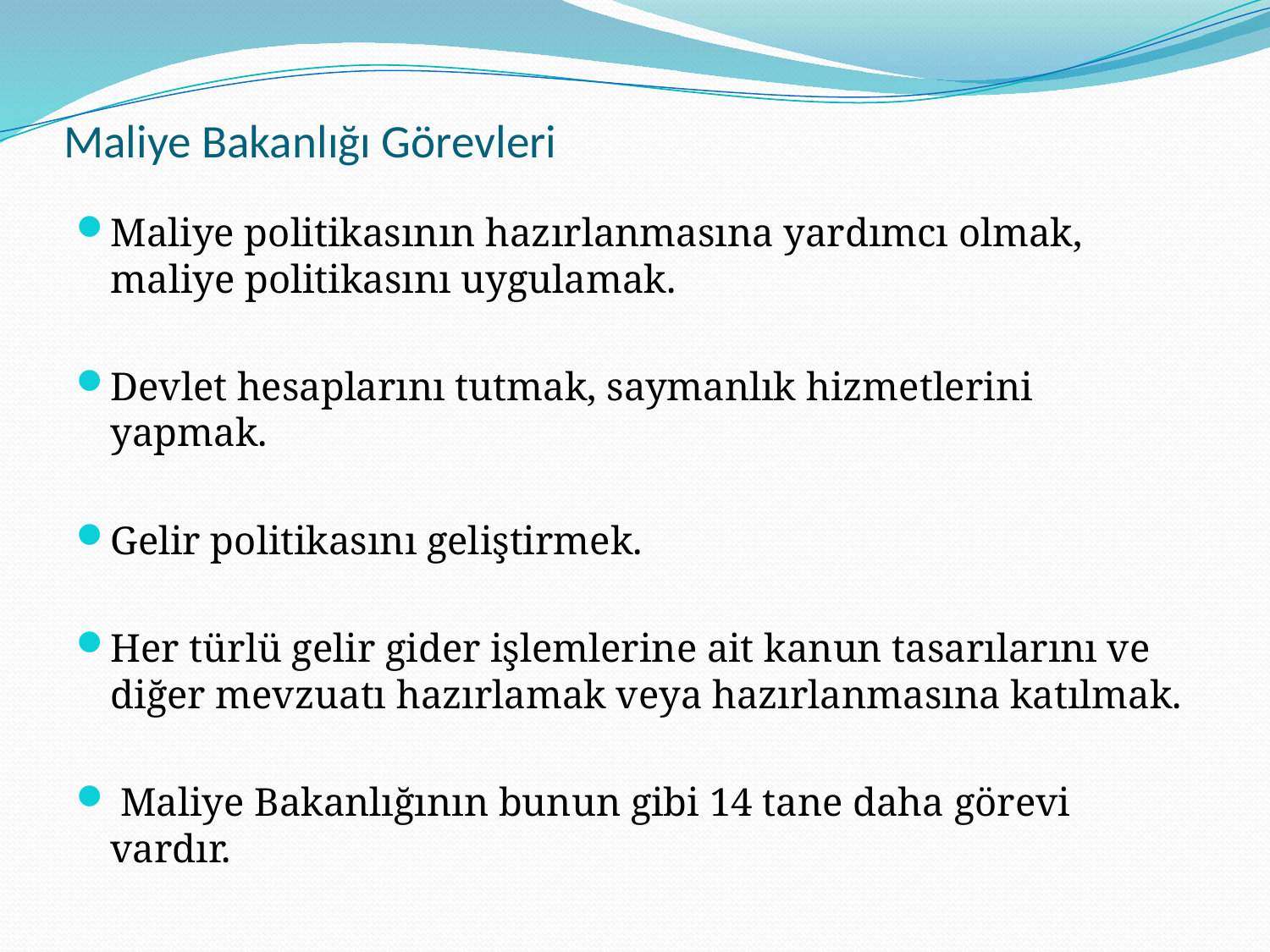

# Maliye Bakanlığı Görevleri
Maliye politikasının hazırlanmasına yardımcı olmak, maliye politikasını uygulamak.

Devlet hesaplarını tutmak, saymanlık hizmetlerini yapmak.

Gelir politikasını geliştirmek.

Her türlü gelir gider işlemlerine ait kanun tasarılarını ve diğer mevzuatı hazırlamak veya hazırlanmasına katılmak.

 Maliye Bakanlığının bunun gibi 14 tane daha görevi vardır.